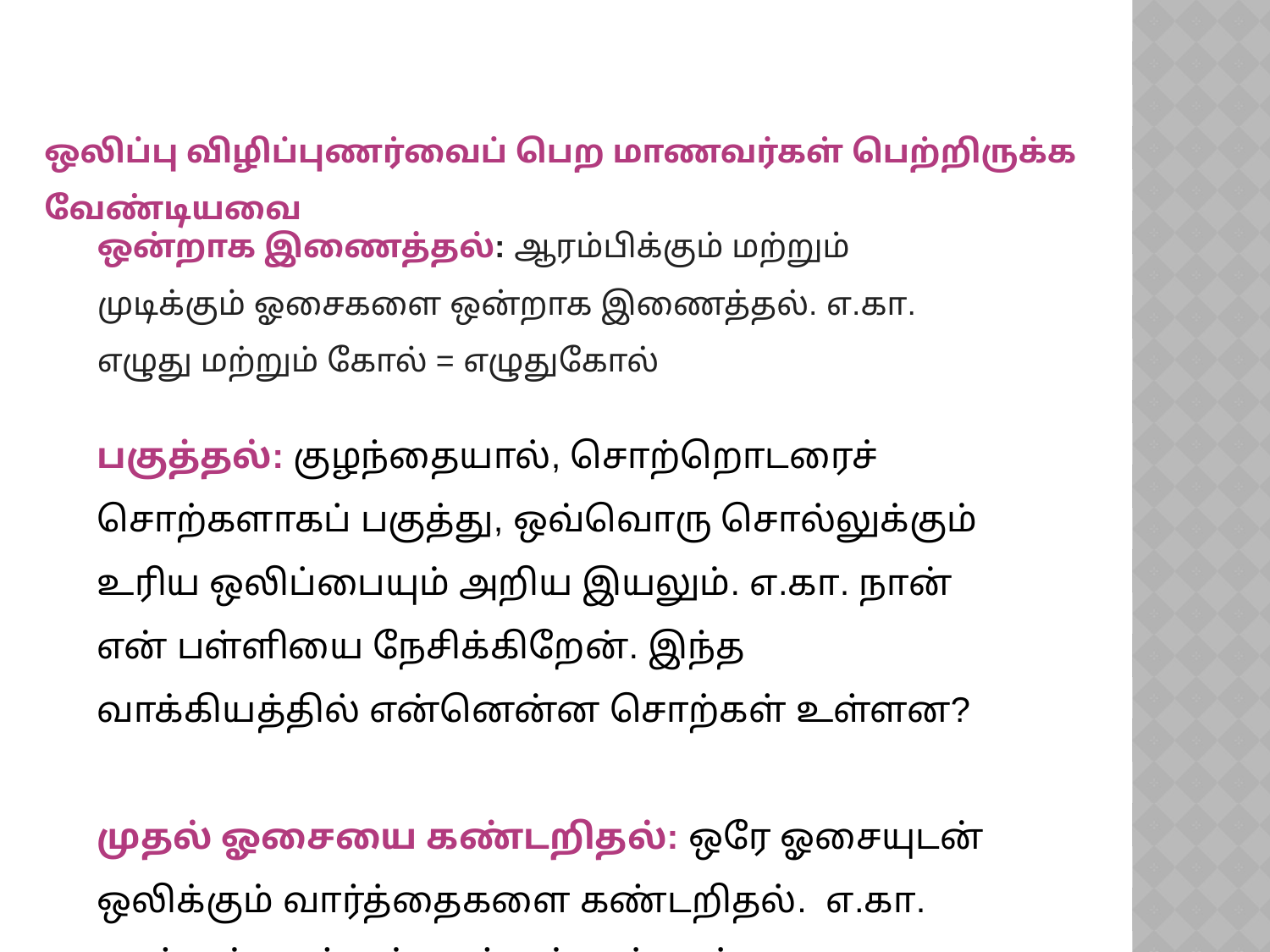

ஒலிப்பு விழிப்புணர்வைப் பெற மாணவர்கள் பெற்றிருக்க வேண்டியவை
ஒன்றாக இணைத்தல்: ஆரம்பிக்கும் மற்றும் முடிக்கும் ஓசைகளை ஒன்றாக இணைத்தல். எ.கா. எழுது மற்றும் கோல் = எழுதுகோல்

பகுத்தல்: குழந்தையால், சொற்றொடரைச் சொற்களாகப் பகுத்து, ஒவ்வொரு சொல்லுக்கும் உரிய ஒலிப்பையும் அறிய இயலும். எ.கா. நான் என் பள்ளியை நேசிக்கிறேன். இந்த வாக்கியத்தில் என்னென்ன சொற்கள் உள்ளன?

முதல் ஓசையை கண்டறிதல்: ஒரே ஓசையுடன் ஒலிக்கும் வார்த்தைகளை கண்டறிதல்.  எ.கா. அண்டம், கண்டம், பண்டம், பல், கல், பனை, மனை, தினை,